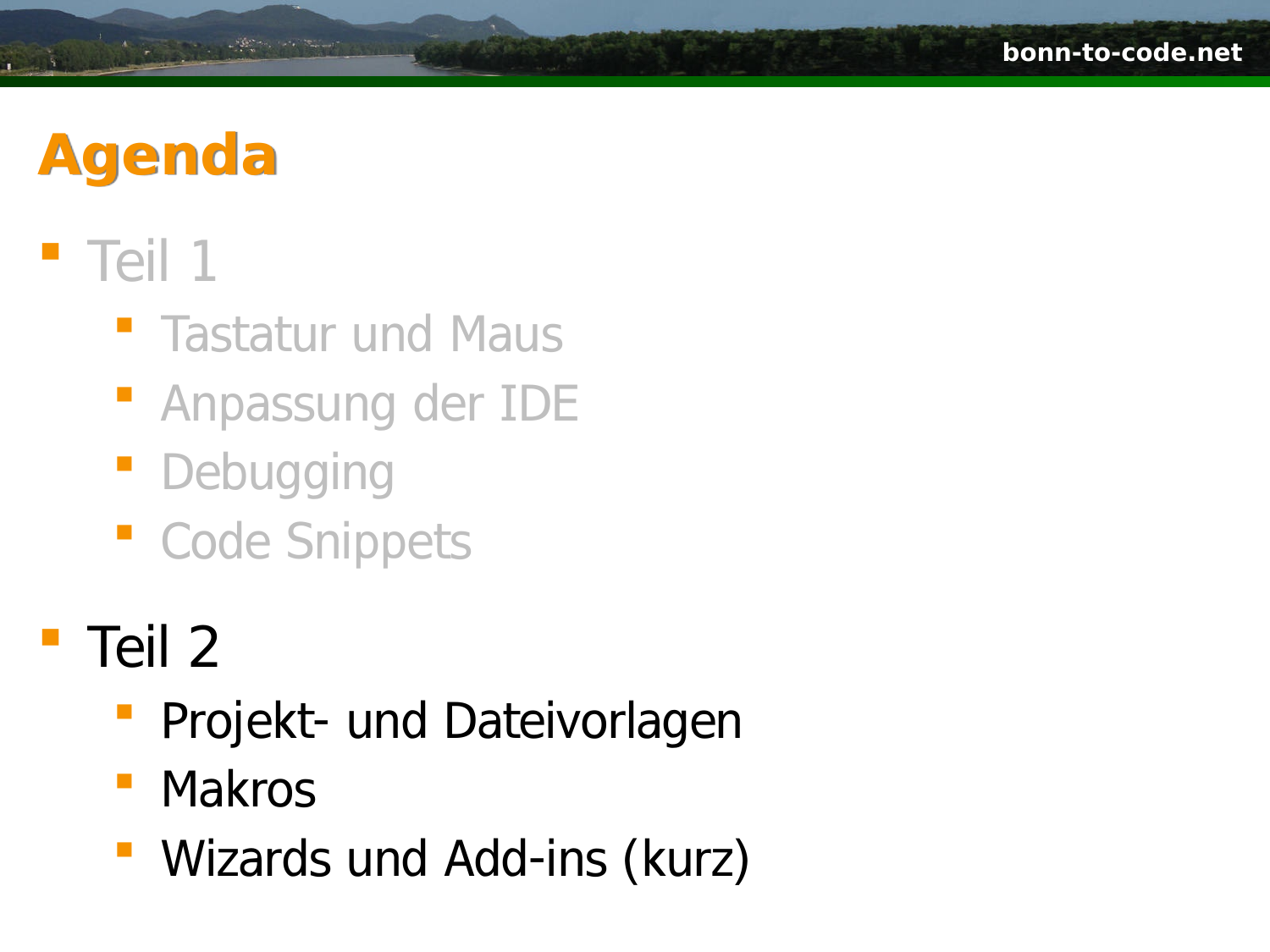

# Agenda
Teil 1
Tastatur und Maus
Anpassung der IDE
Debugging
Code Snippets
Teil 2
Projekt- und Dateivorlagen
Makros
Wizards und Add-ins (kurz)